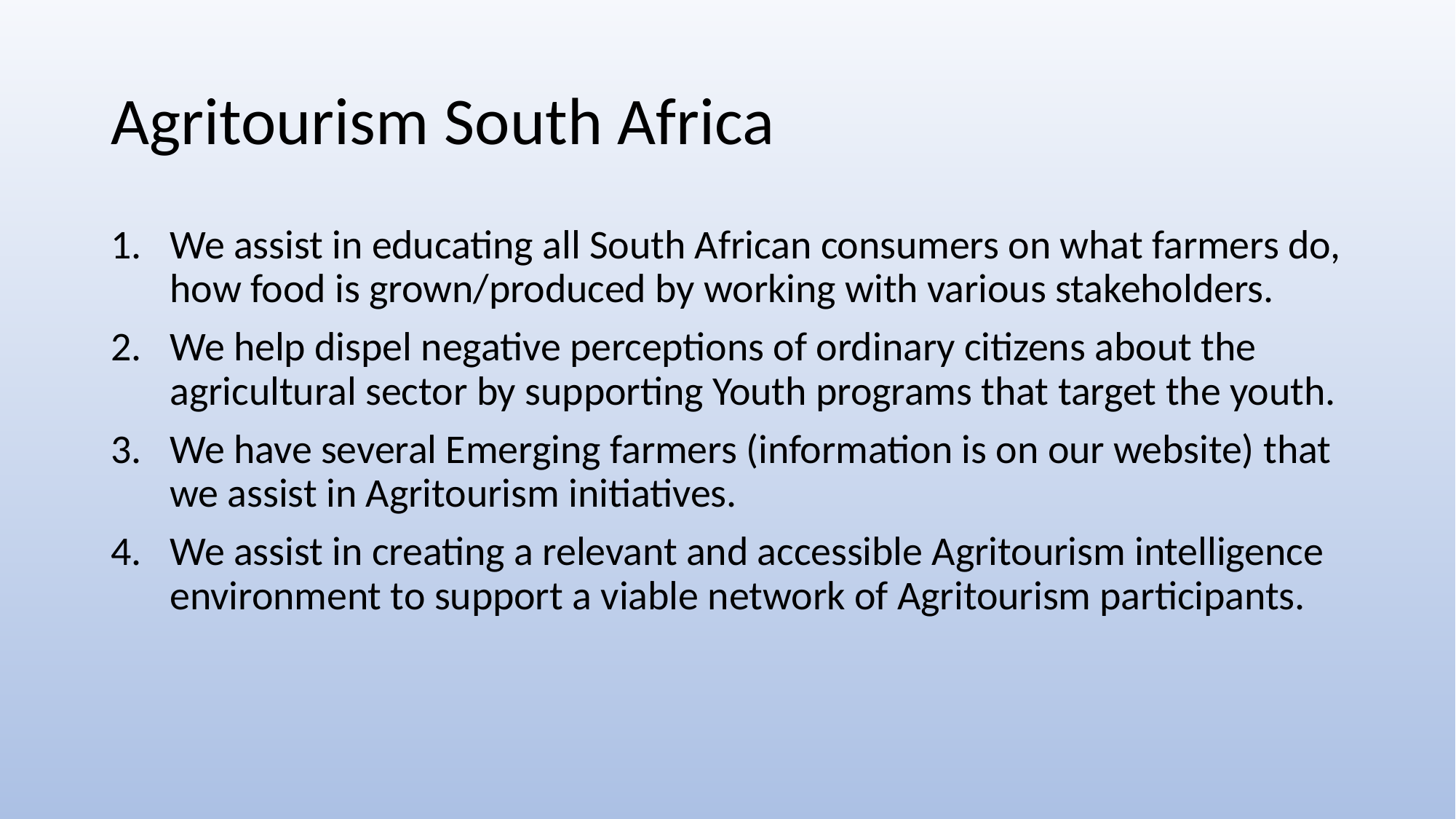

# Agritourism South Africa
We assist in educating all South African consumers on what farmers do, how food is grown/produced by working with various stakeholders.
We help dispel negative perceptions of ordinary citizens about the agricultural sector by supporting Youth programs that target the youth.
We have several Emerging farmers (information is on our website) that we assist in Agritourism initiatives.
We assist in creating a relevant and accessible Agritourism intelligence environment to support a viable network of Agritourism participants.